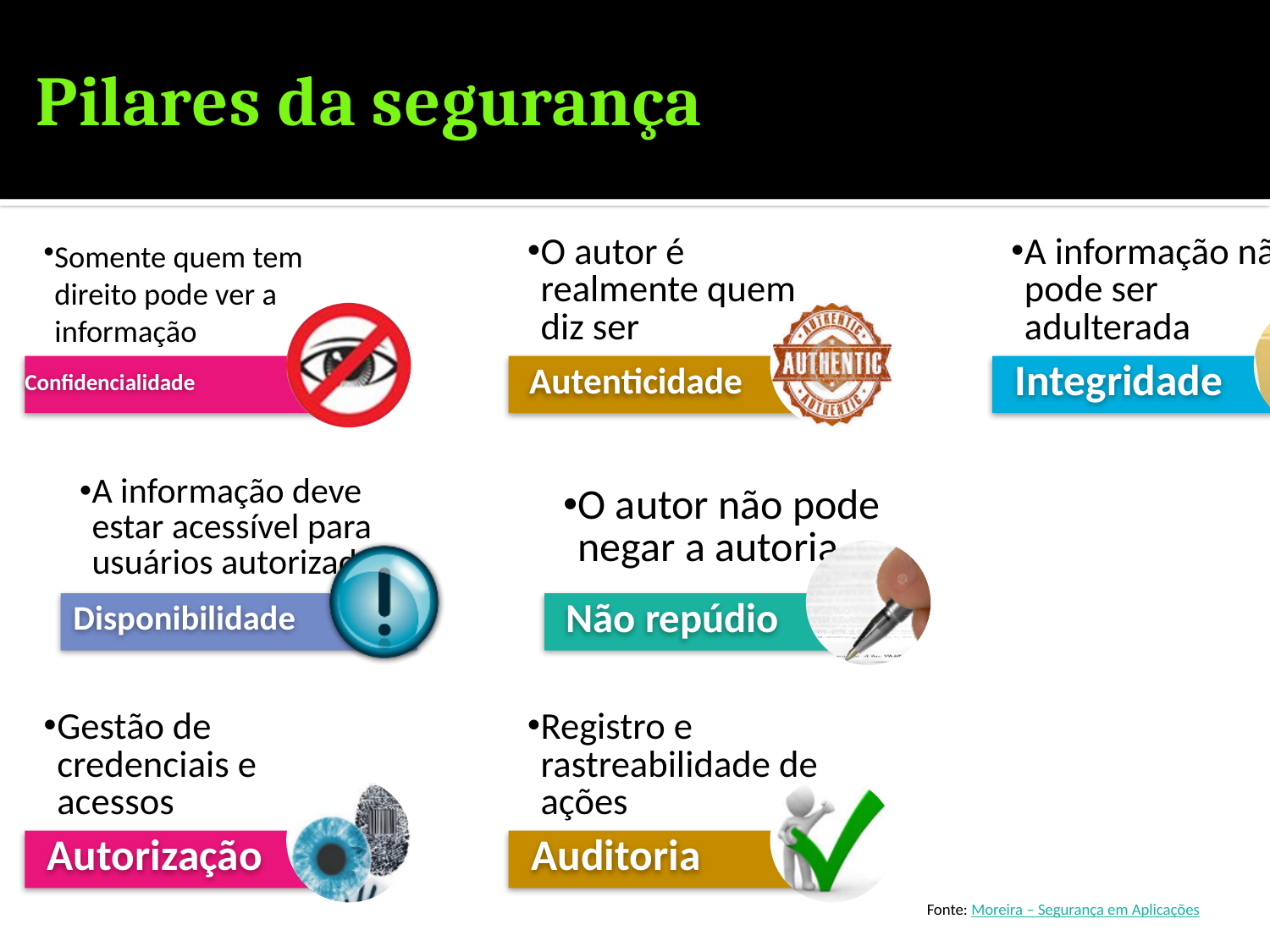

# Pilares da segurança
Confidencialidade
Somente quem tem direito pode ver a informação
 Autenticidade
O autor é realmente quem diz ser
 Integridade
Disponibilidade
A informação deve estar acessível para usuários autorizados
 Não repúdio
O autor não pode negar a autoria
 Autorização
Gestão de credenciais e acessos
 Auditoria
Registro e rastreabilidade de ações
Fonte: Moreira – Segurança em Aplicações